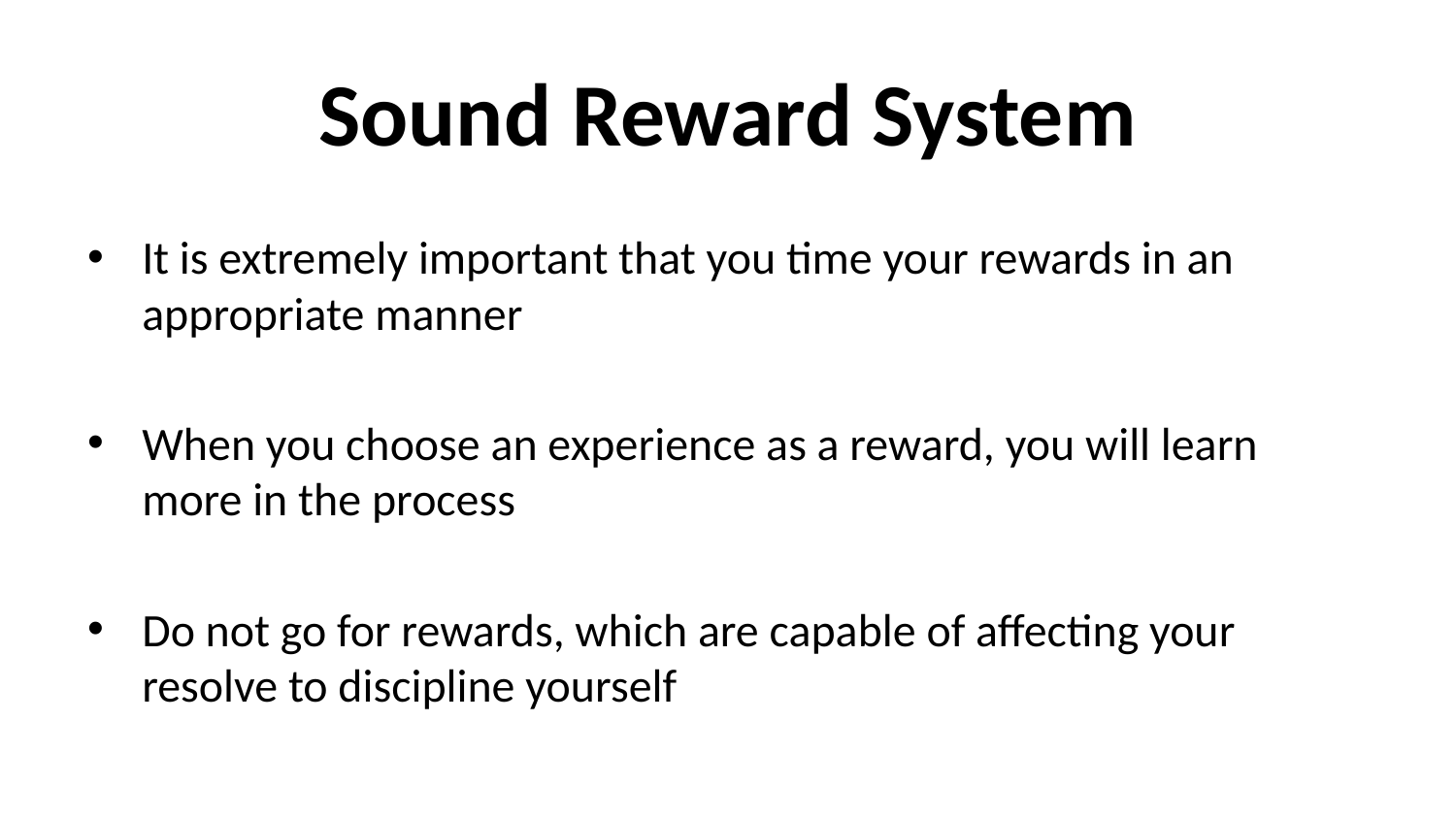

# Sound Reward System
It is extremely important that you time your rewards in an appropriate manner

When you choose an experience as a reward, you will learn more in the process

Do not go for rewards, which are capable of affecting your resolve to discipline yourself